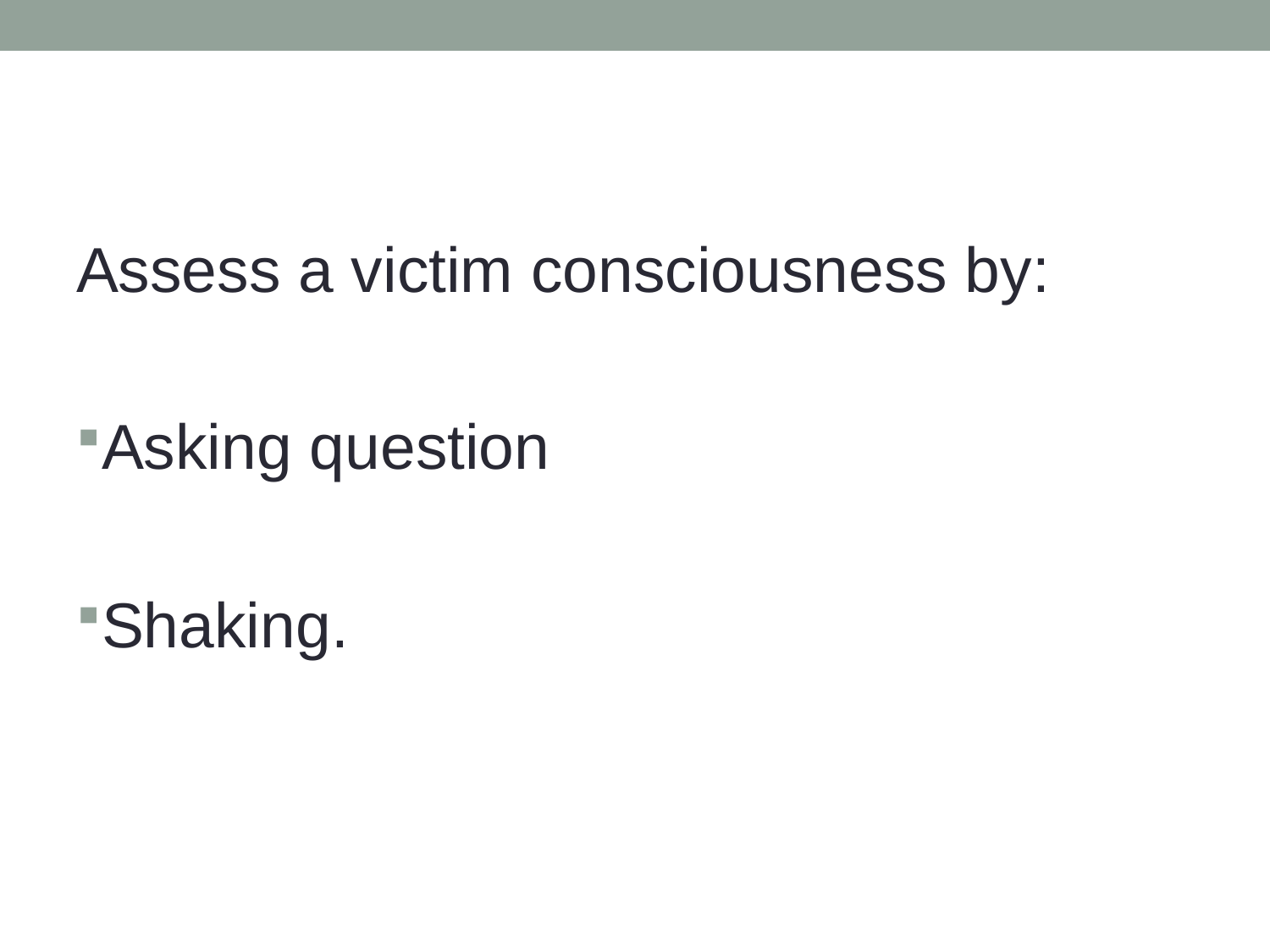

#
Assess a victim consciousness by:

Asking question

Shaking.